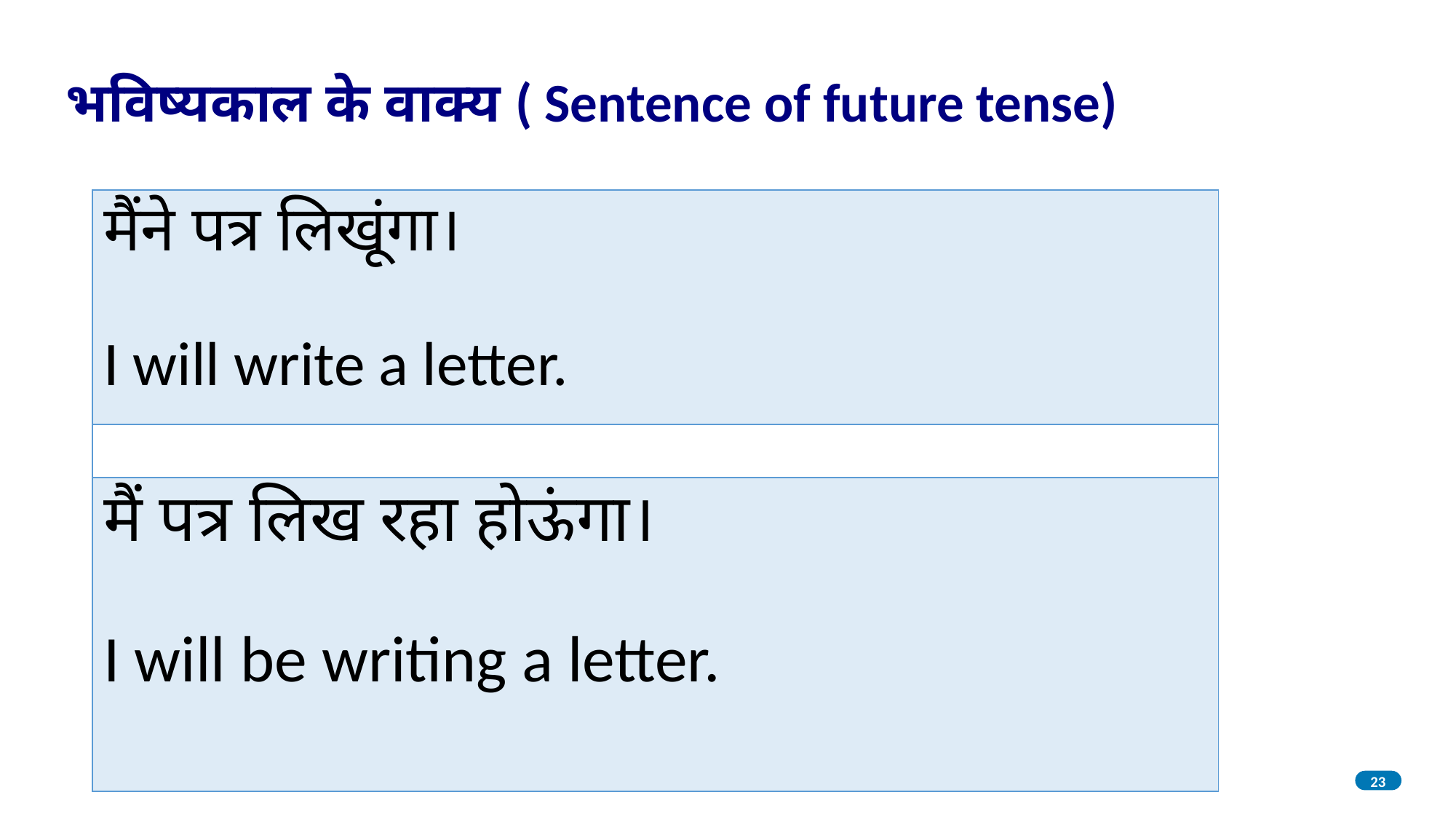

भविष्यकाल के वाक्य ( Sentence of future tense)
| मैंने पत्र लिखूंगा। I will write a letter. |
| --- |
|  |
| मैं पत्र लिख रहा होऊंगा। I will be writing a letter. |
23